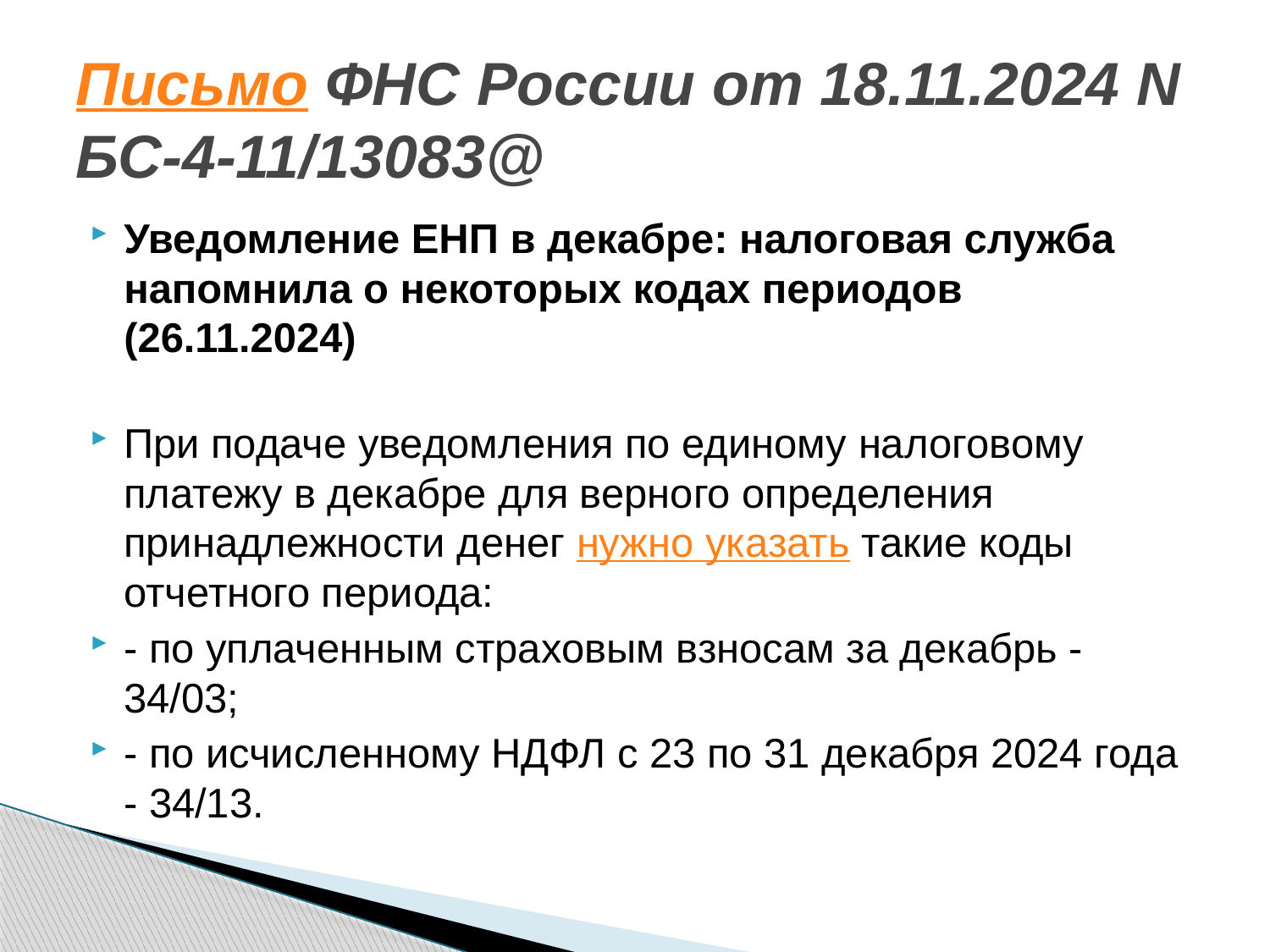

# Письмо ФНС России от 18.11.2024 N БС-4-11/13083@
Уведомление ЕНП в декабре: налоговая служба напомнила о некоторых кодах периодов (26.11.2024)
При подаче уведомления по единому налоговому платежу в декабре для верного определения принадлежности денег нужно указать такие коды отчетного периода:
- по уплаченным страховым взносам за декабрь - 34/03;
- по исчисленному НДФЛ с 23 по 31 декабря 2024 года - 34/13.